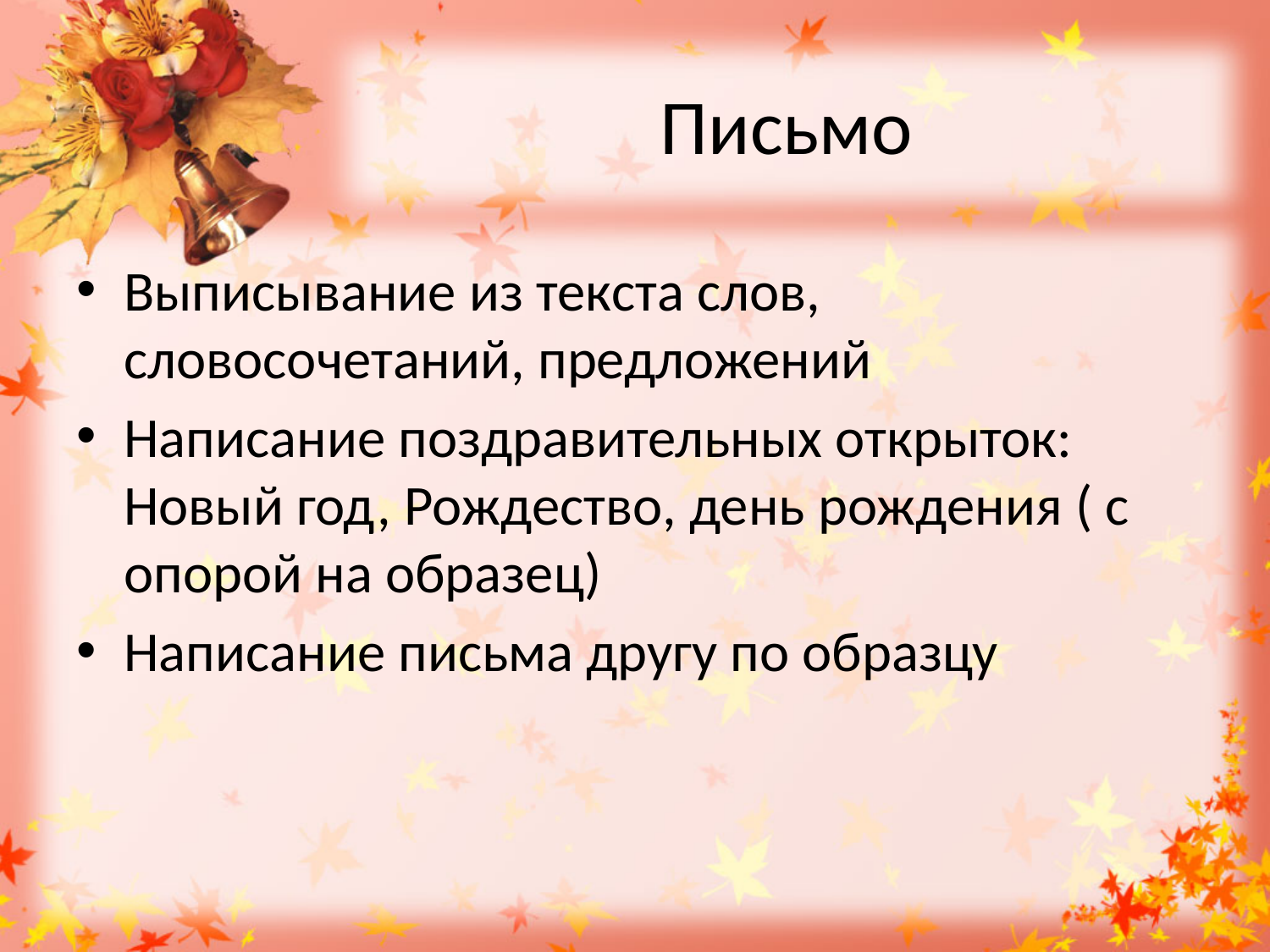

# Письмо
Выписывание из текста слов, словосочетаний, предложений
Написание поздравительных открыток: Новый год, Рождество, день рождения ( с опорой на образец)
Написание письма другу по образцу